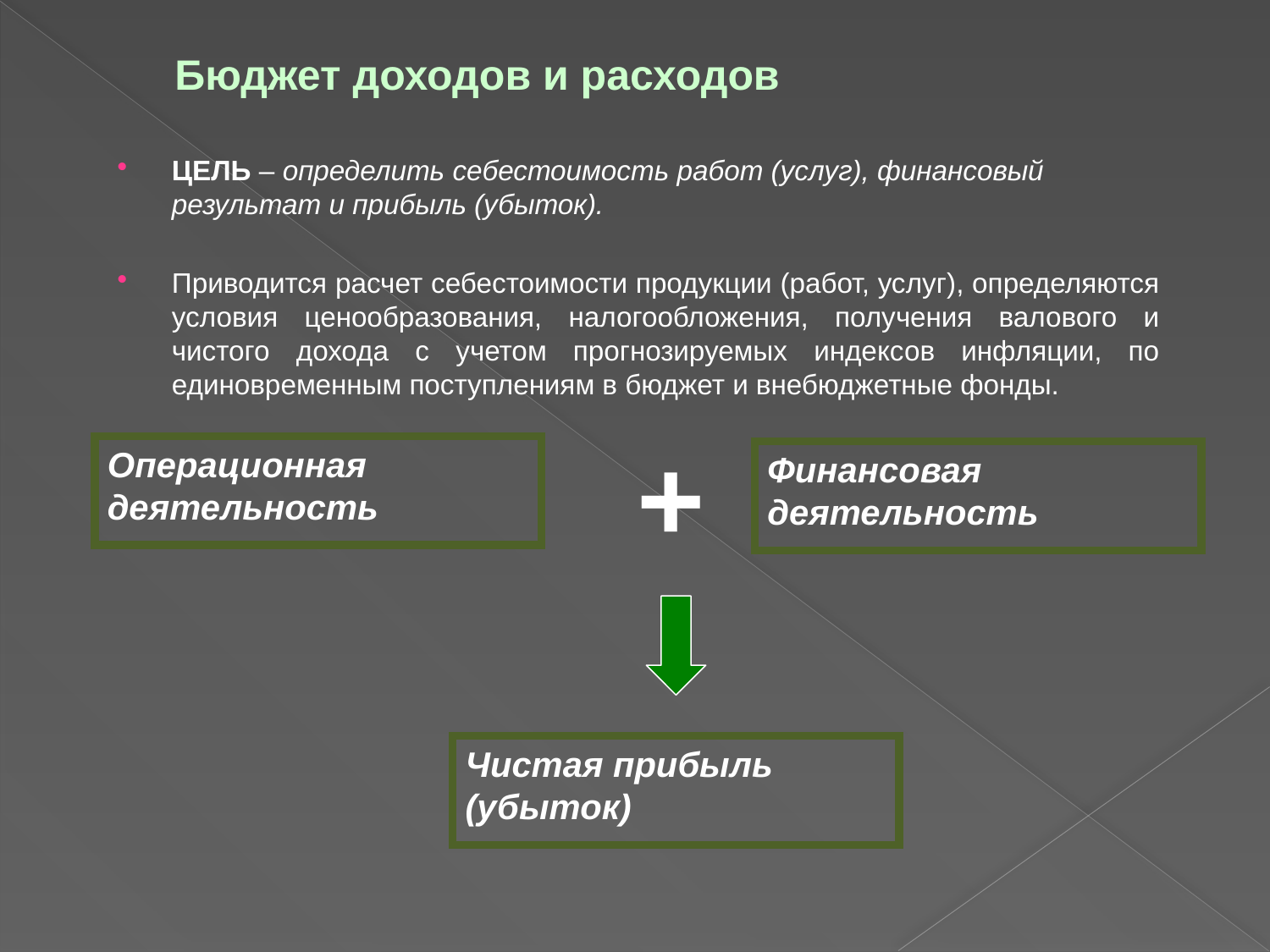

# Бюджет доходов и расходов
ЦЕЛЬ – определить себестоимость работ (услуг), финансовый результат и прибыль (убыток).

Приводится расчет себестоимости продукции (работ, услуг), определяются условия ценообразования, налогообложения, получения валового и чистого дохода с учетом прогнозируемых индексов инфляции, по единовременным поступлениям в бюджет и внебюджетные фонды.
+
Операционная деятельность
Финансовая деятельность

Чистая прибыль (убыток)